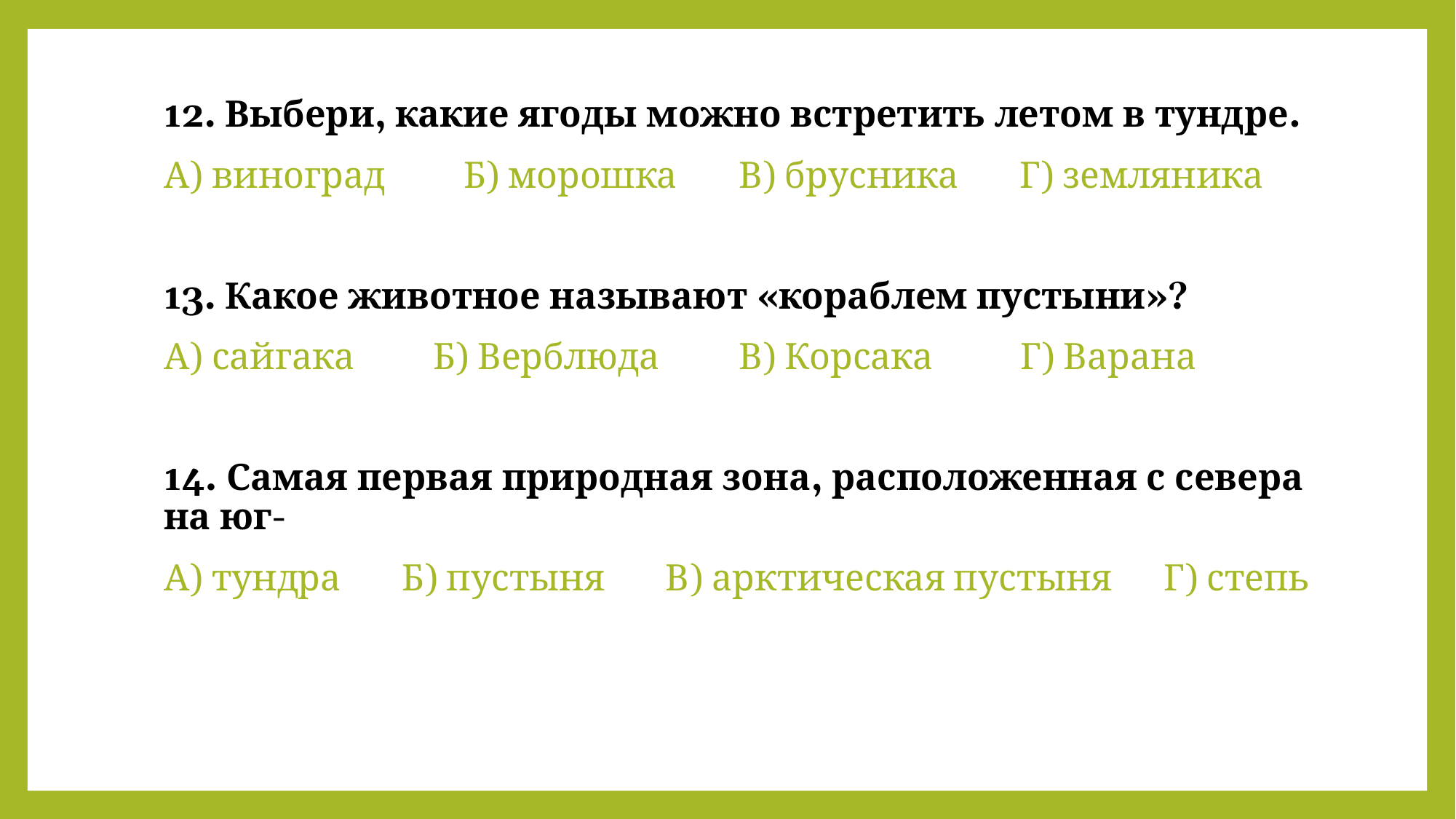

12. Выбери, какие ягоды можно встретить летом в тундре.
А) виноград         Б) морошка       В) брусника       Г) земляника

13. Какое животное называют «кораблем пустыни»?
А) сайгака         Б) Верблюда         В) Корсака          Г) Варана

14. Самая первая природная зона, расположенная с севера на юг-
А) тундра       Б) пустыня       В) арктическая пустыня      Г) степь